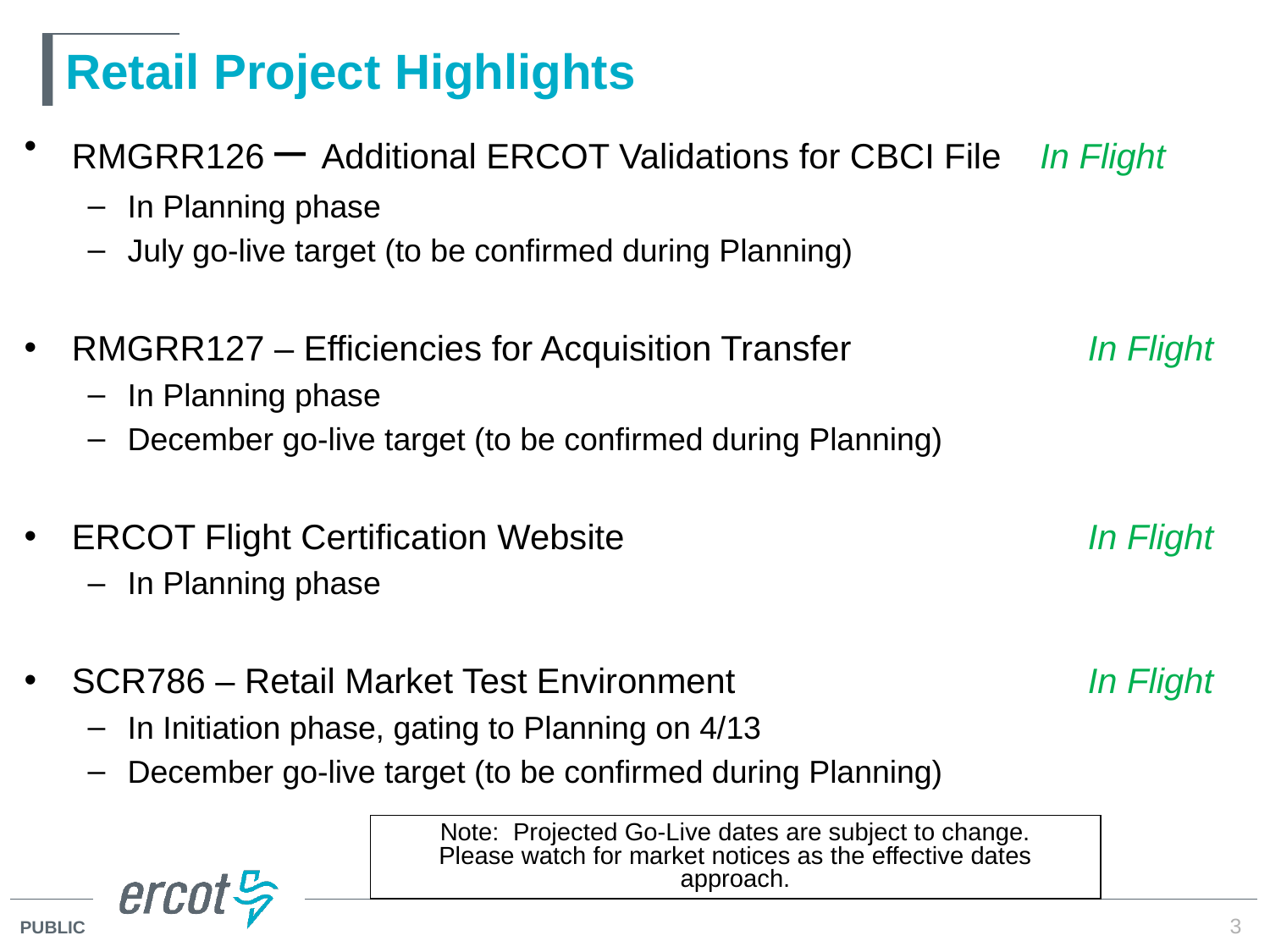

# Retail Project Highlights
RMGRR126 – Additional ERCOT Validations for CBCI File	In Flight
In Planning phase
July go-live target (to be confirmed during Planning)

RMGRR127 – Efficiencies for Acquisition Transfer		In Flight
In Planning phase
December go-live target (to be confirmed during Planning)

ERCOT Flight Certification Website		In Flight
In Planning phase

SCR786 – Retail Market Test Environment		In Flight
In Initiation phase, gating to Planning on 4/13
December go-live target (to be confirmed during Planning)
Note:  Projected Go-Live dates are subject to change.
Please watch for market notices as the effective dates approach.
3